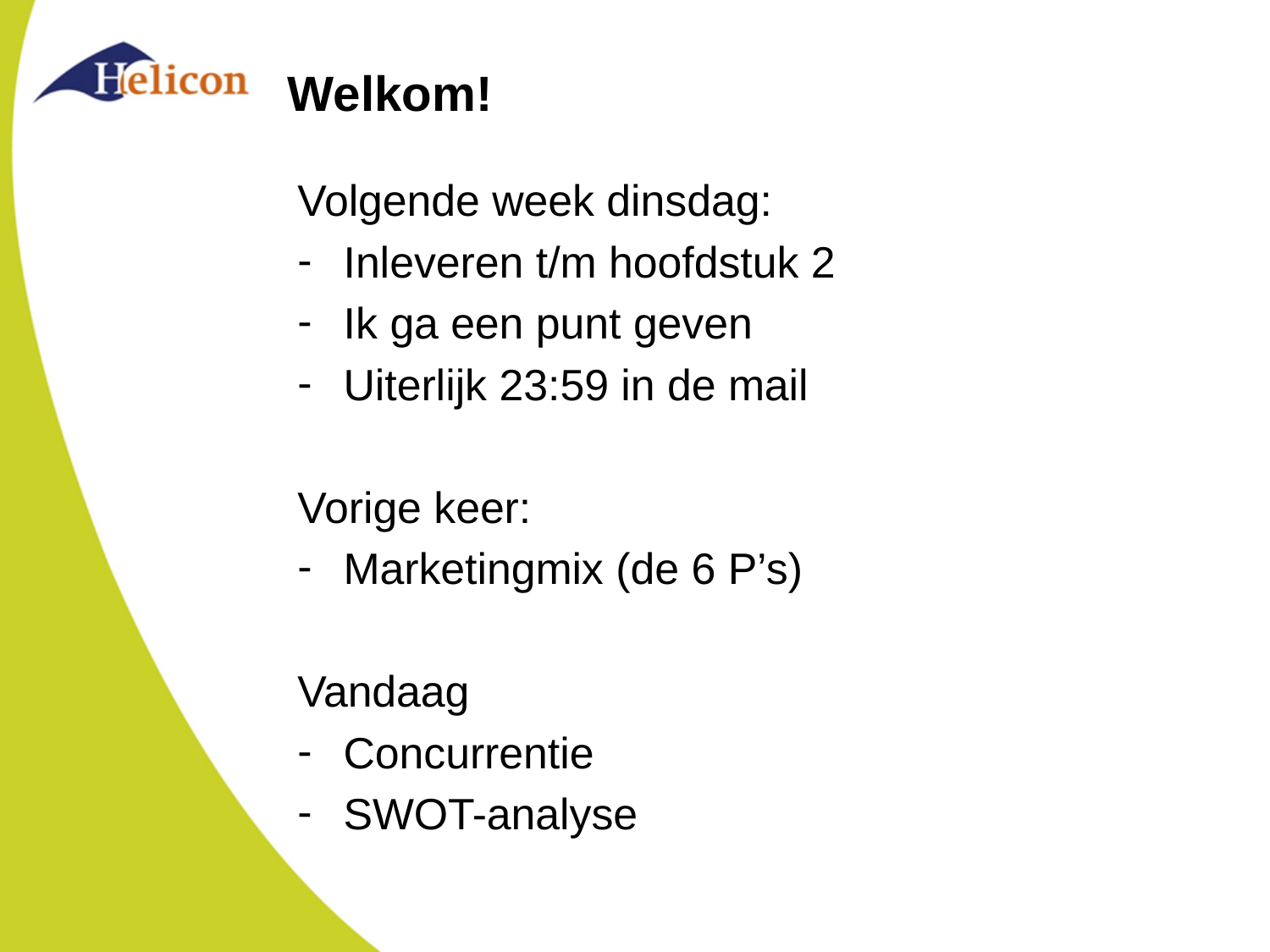

# Welkom!
Volgende week dinsdag:
Inleveren t/m hoofdstuk 2
Ik ga een punt geven
Uiterlijk 23:59 in de mail

Vorige keer:
Marketingmix (de 6 P’s)

Vandaag
Concurrentie
SWOT-analyse